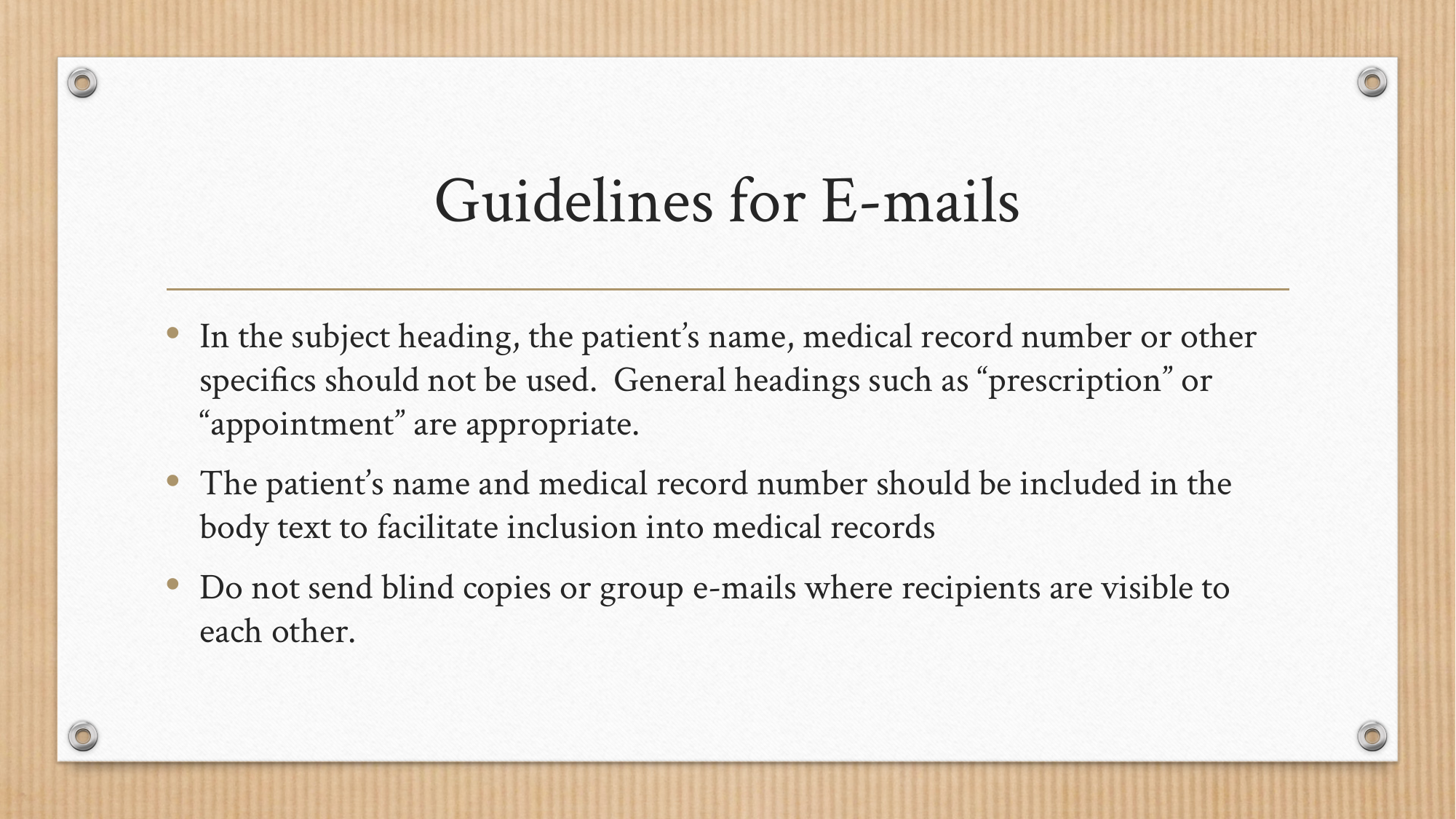

# Guidelines for E-mails
In the subject heading, the patient’s name, medical record number or other specifics should not be used.  General headings such as “prescription” or “appointment” are appropriate.
The patient’s name and medical record number should be included in the body text to facilitate inclusion into medical records
Do not send blind copies or group e-mails where recipients are visible to each other.